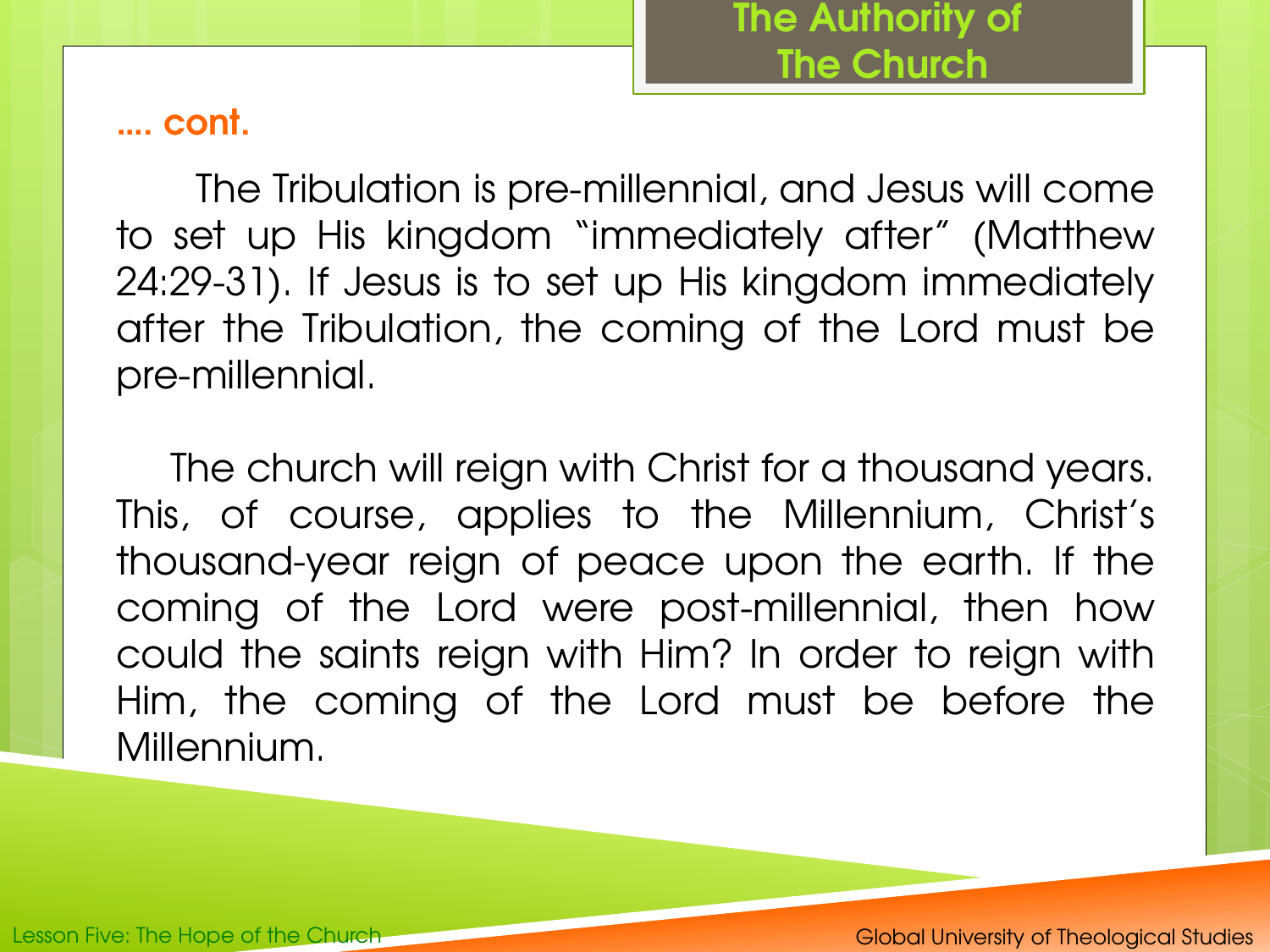

The Authority of
The Church
…. cont.

       The Tribulation is pre-millennial, and Jesus will come to set up His kingdom “immediately after” (Matthew 24:29-31). If Jesus is to set up His kingdom immediately after the Tribulation, the coming of the Lord must be pre-millennial.

     The church will reign with Christ for a thousand years. This, of course, applies to the Millennium, Christ’s thousand-year reign of peace upon the earth. If the coming of the Lord were post-millennial, then how could the saints reign with Him? In order to reign with Him, the coming of the Lord must be before the Millennium.

Lesson Five: The Hope of the Church
 Global University of Theological Studies